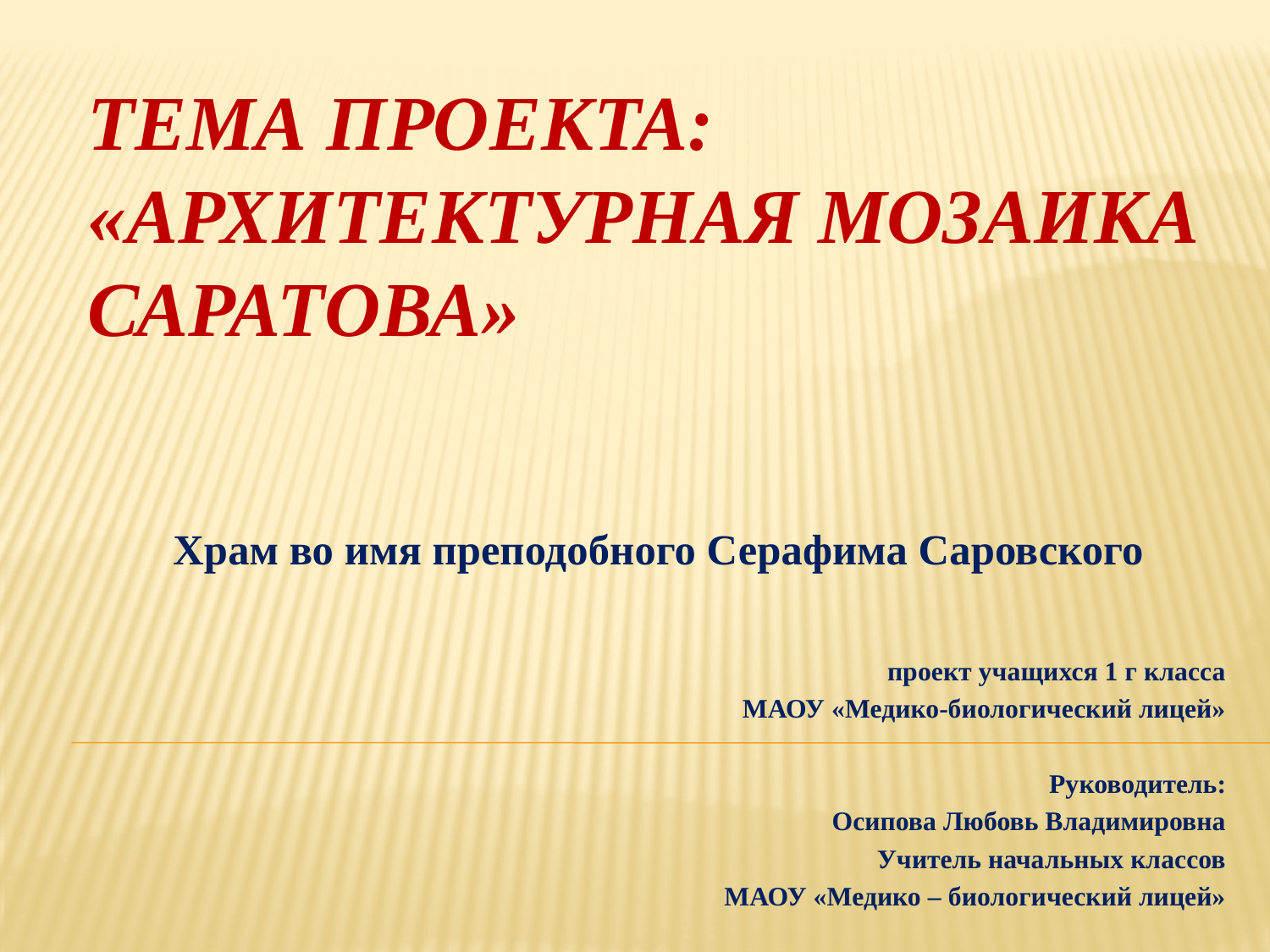

# Тема проекта: «Архитектурная мозаика Саратова»
       Храм во имя преподобного Серафима Саровского

проект учащихся 1 г класса
МАОУ «Медико-биологический лицей»

Руководитель:
 Осипова Любовь Владимировна
Учитель начальных классов
МАОУ «Медико – биологический лицей»